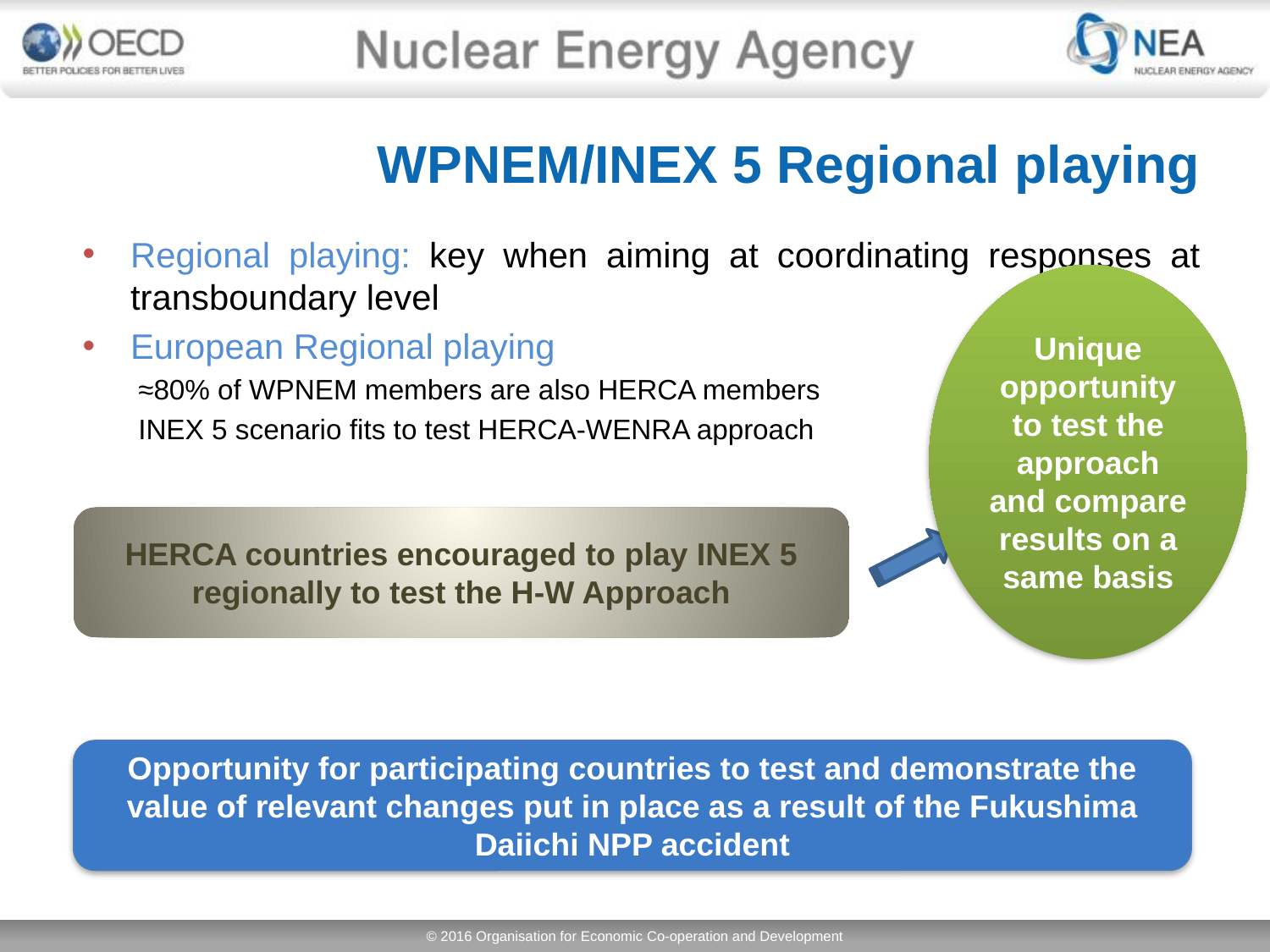

WPNEM/INEX 5 Regional playing
Regional playing: key when aiming at coordinating responses at transboundary level
European Regional playing
≈80% of WPNEM members are also HERCA members
INEX 5 scenario fits to test HERCA-WENRA approach

Unique opportunity to test the approach and compare results on a same basis
HERCA countries encouraged to play INEX 5 regionally to test the H-W Approach

Opportunity for participating countries to test and demonstrate the value of relevant changes put in place as a result of the Fukushima Daiichi NPP accident